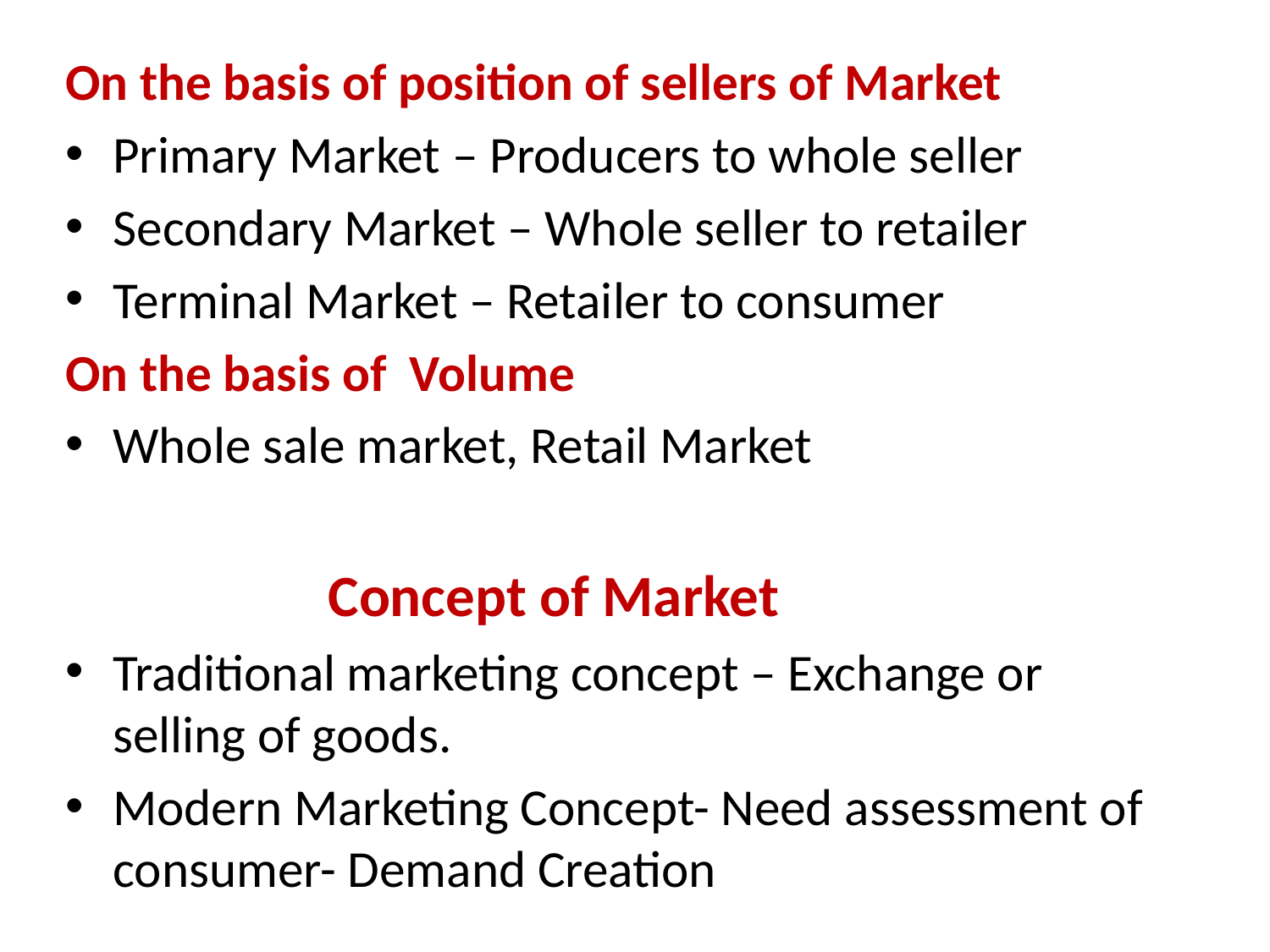

On the basis of position of sellers of Market
Primary Market – Producers to whole seller
Secondary Market – Whole seller to retailer
Terminal Market – Retailer to consumer
On the basis of  Volume
Whole sale market, Retail Market

                    Concept of Market
Traditional marketing concept – Exchange or selling of goods.
Modern Marketing Concept- Need assessment of consumer- Demand Creation